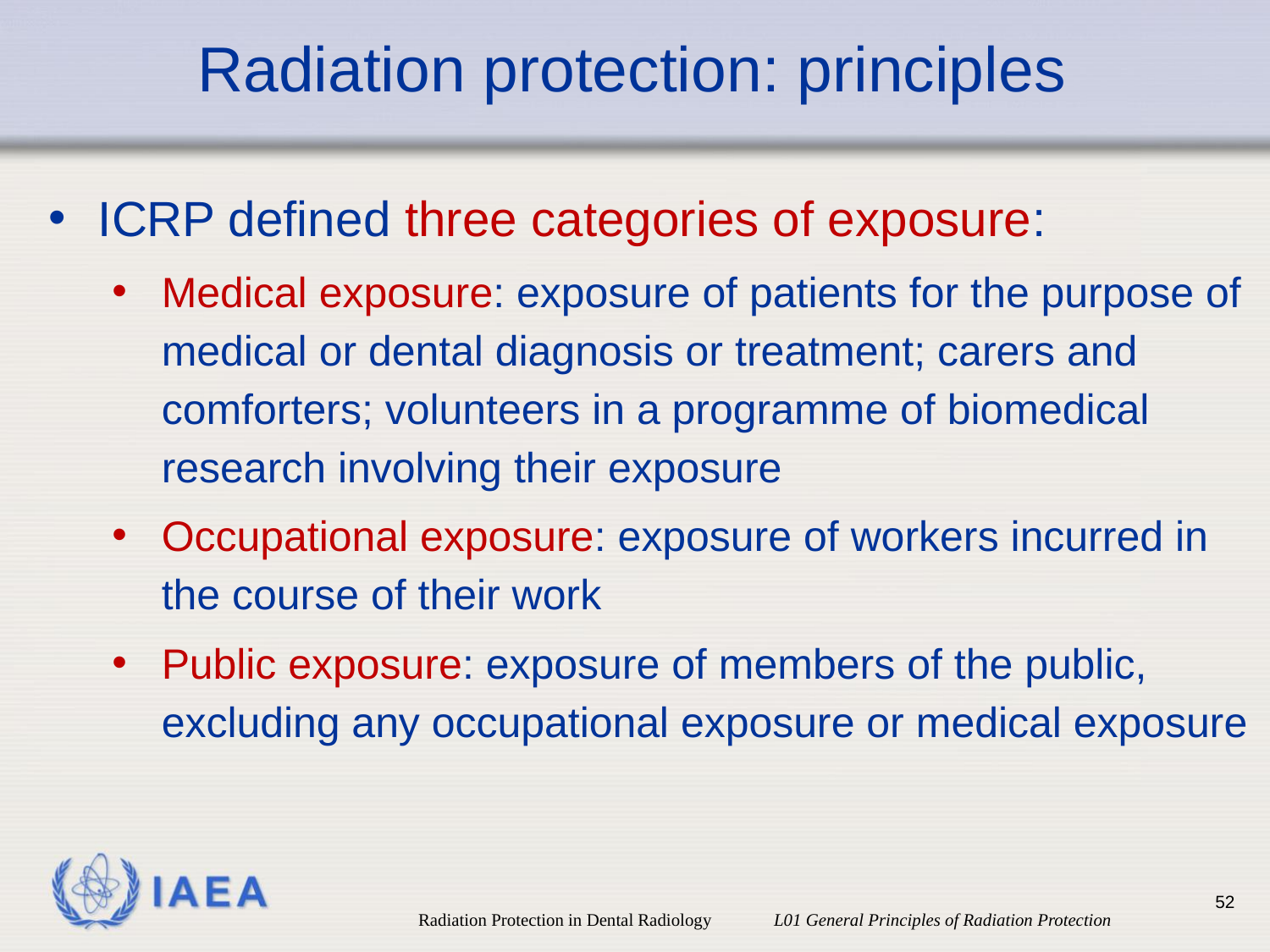

# Radiation protection: principles
ICRP defined three categories of exposure:
Medical exposure: exposure of patients for the purpose of medical or dental diagnosis or treatment; carers and comforters; volunteers in a programme of biomedical research involving their exposure
Occupational exposure: exposure of workers incurred in the course of their work
Public exposure: exposure of members of the public, excluding any occupational exposure or medical exposure
52
Radiation Protection in Dental Radiology              L01 General Principles of Radiation Protection